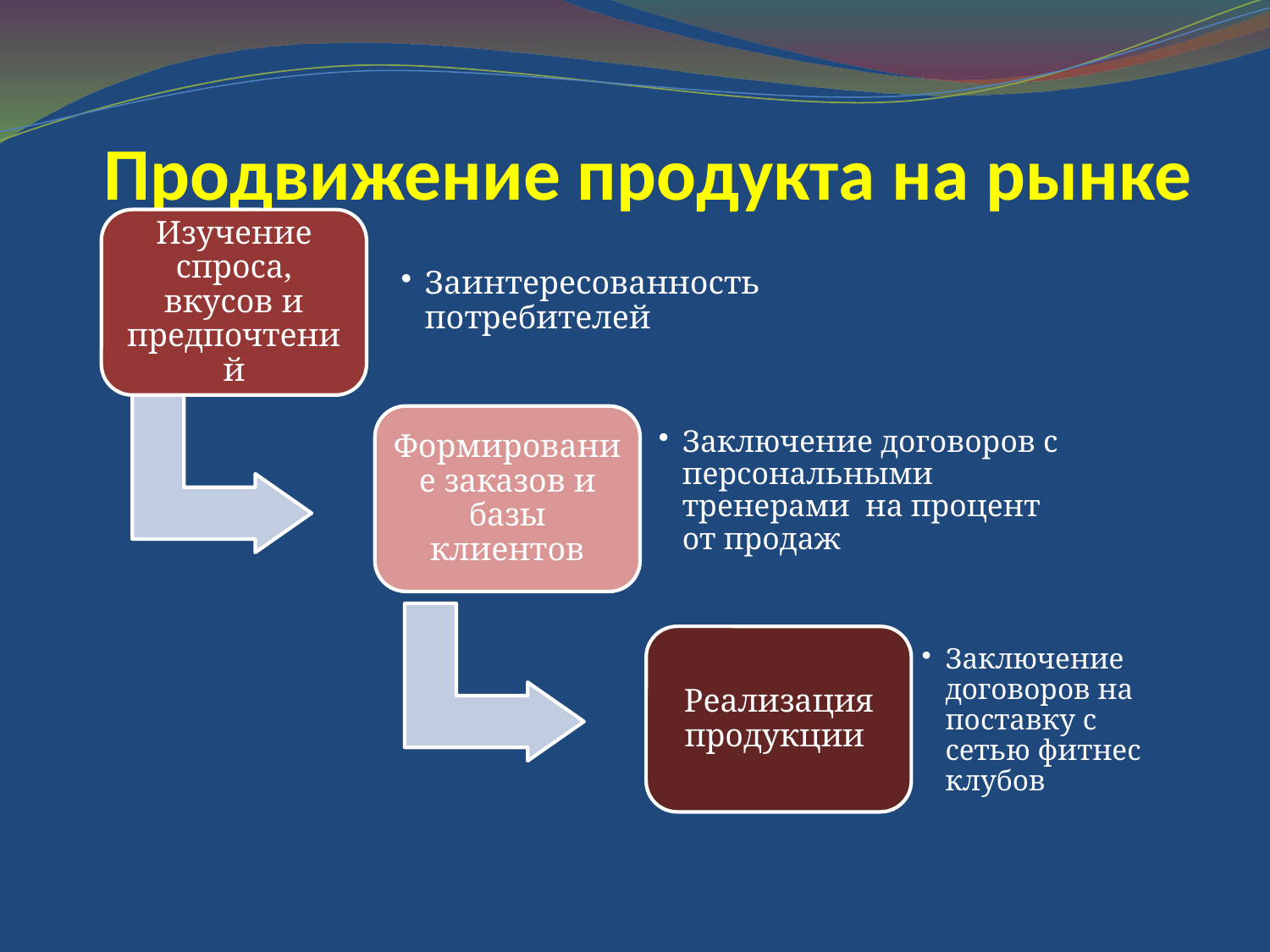

# Продвижение продукта на рынке
Изучение спроса, вкусов и предпочтений
Заинтересованность потребителей
Формирование заказов и базы клиентов
Заключение договоров с персональными тренерами  на процент от продаж
Реализация продукции
Заключение договоров на поставку с сетью фитнес клубов